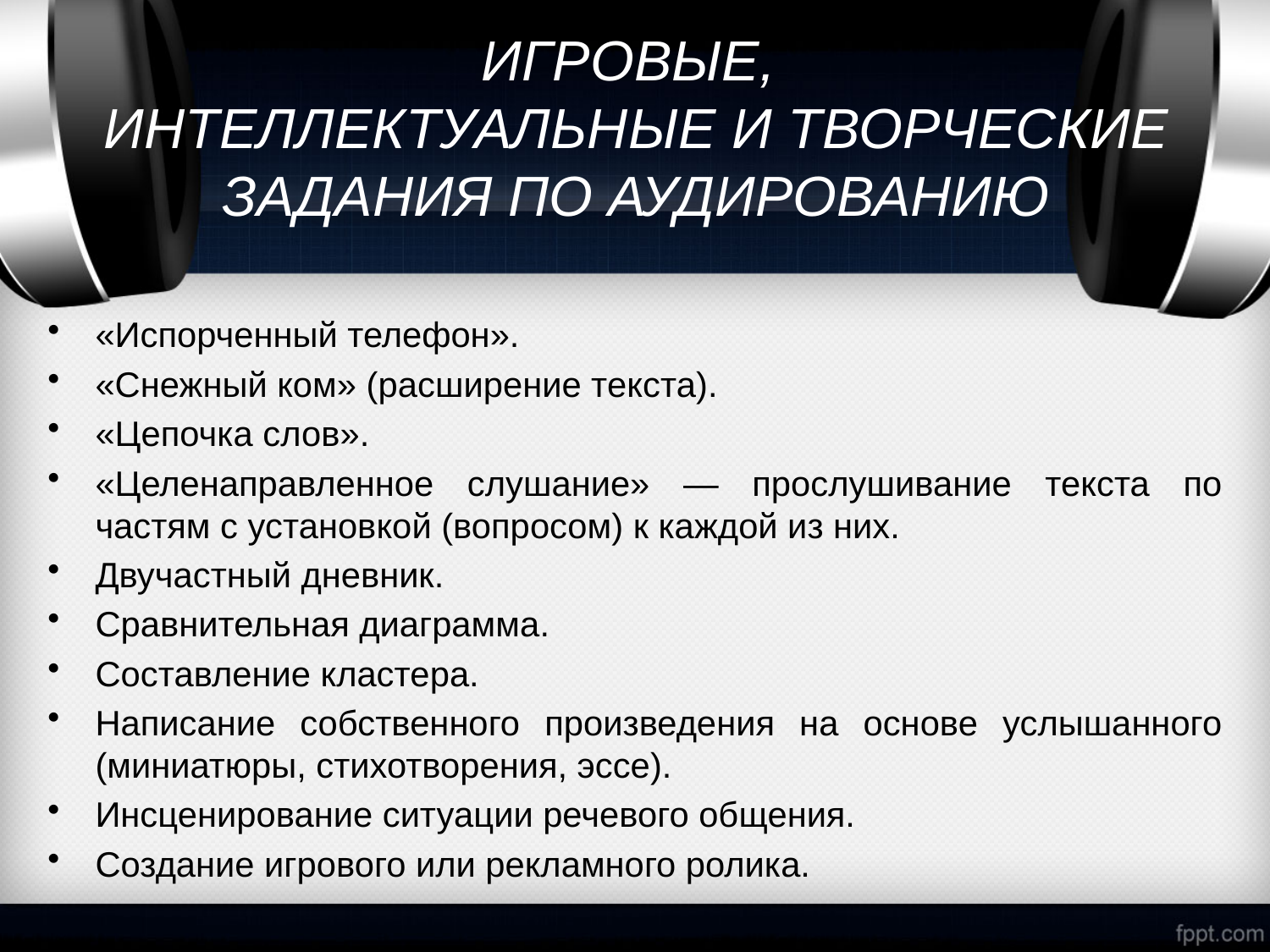

# ИГРОВЫЕ, ИНТЕЛЛЕКТУАЛЬНЫЕ И ТВОРЧЕСКИЕ ЗАДАНИЯ ПО АУДИРОВАНИЮ
«Испорченный телефон».
«Снежный ком» (расширение текста).
«Цепочка слов».
«Целенаправленное слушание» — прослушивание текста по частям с установкой (вопросом) к каждой из них.
Двучастный дневник.
Сравнительная диаграмма.
Составление кластера.
Написание собственного произведения на основе услышанного (миниатюры, стихотворения, эссе).
Инсценирование ситуации речевого общения.
Создание игрового или рекламного ролика.